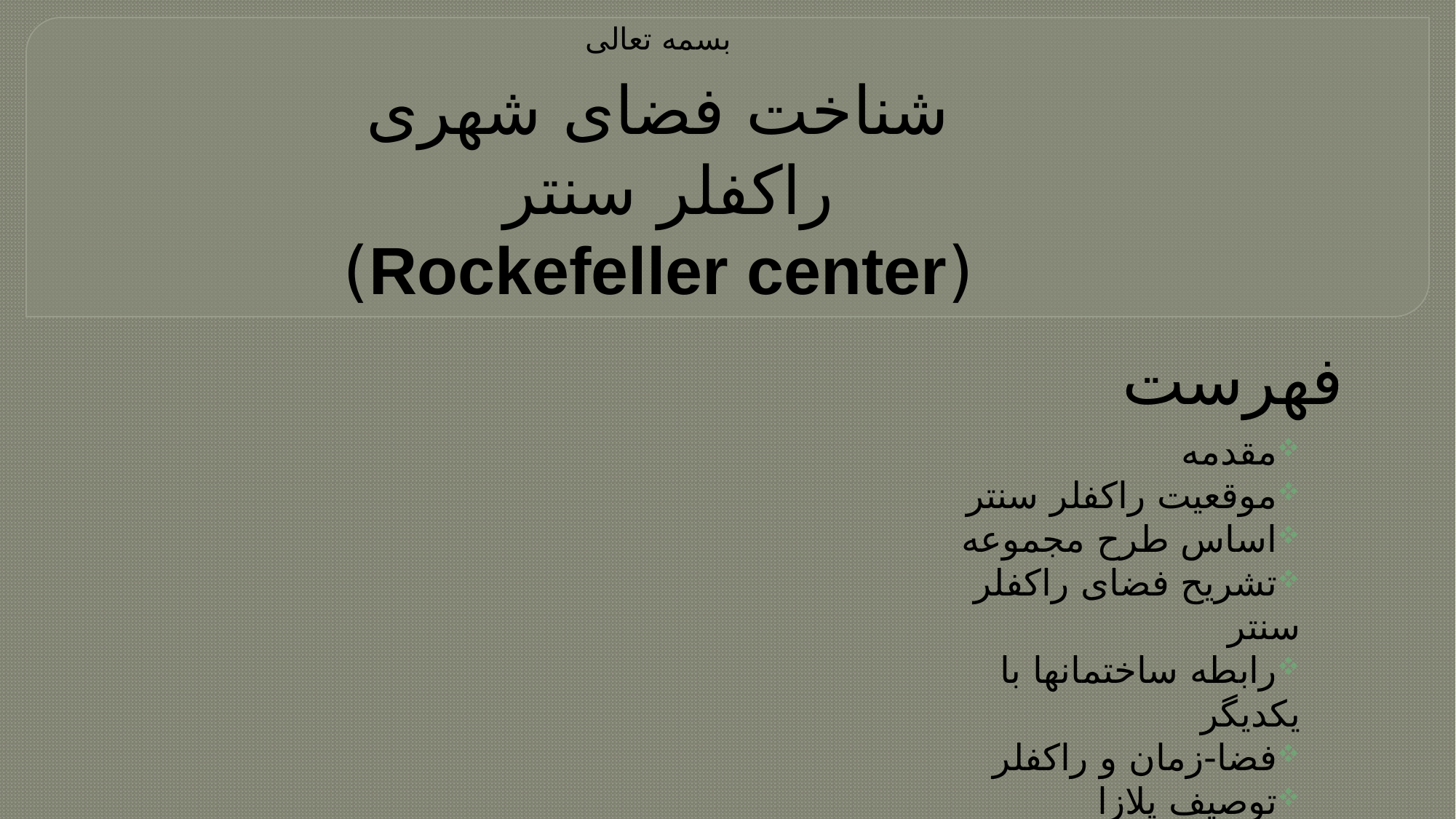

بسمه تعالی
شناخت فضای شهری
راکفلر سنتر
(Rockefeller center)
فهرست
مقدمه
موقعیت راکفلر سنتر
اساس طرح مجموعه
تشریح فضای راکفلر سنتر
رابطه ساختمانها با یکدیگر
فضا-زمان و راکفلر
توصیف پلازا
منابع